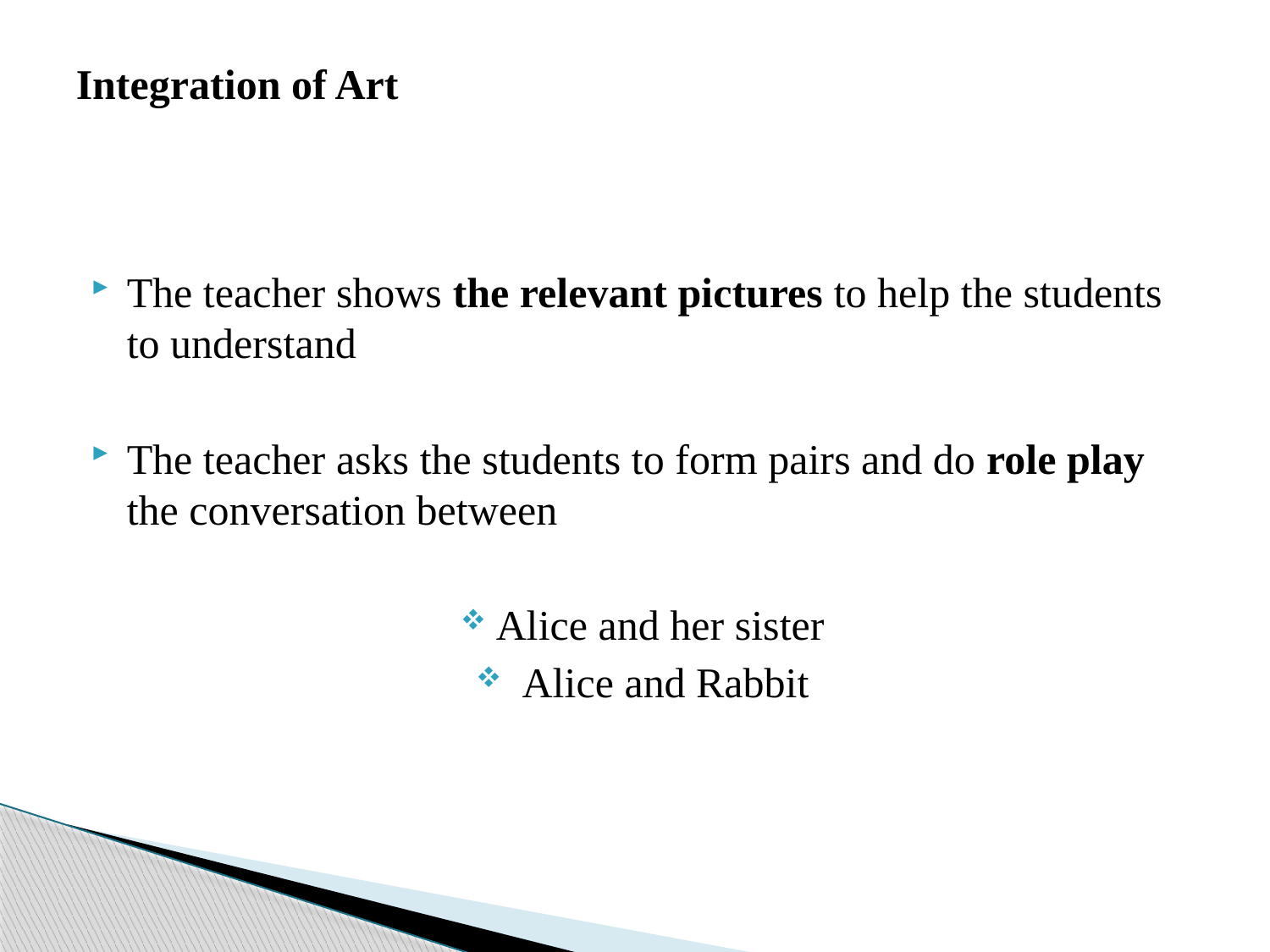

# Integration of Art

The teacher shows the relevant pictures to help the students to understand

The teacher asks the students to form pairs and do role play the conversation between

Alice and her sister
 Alice and Rabbit